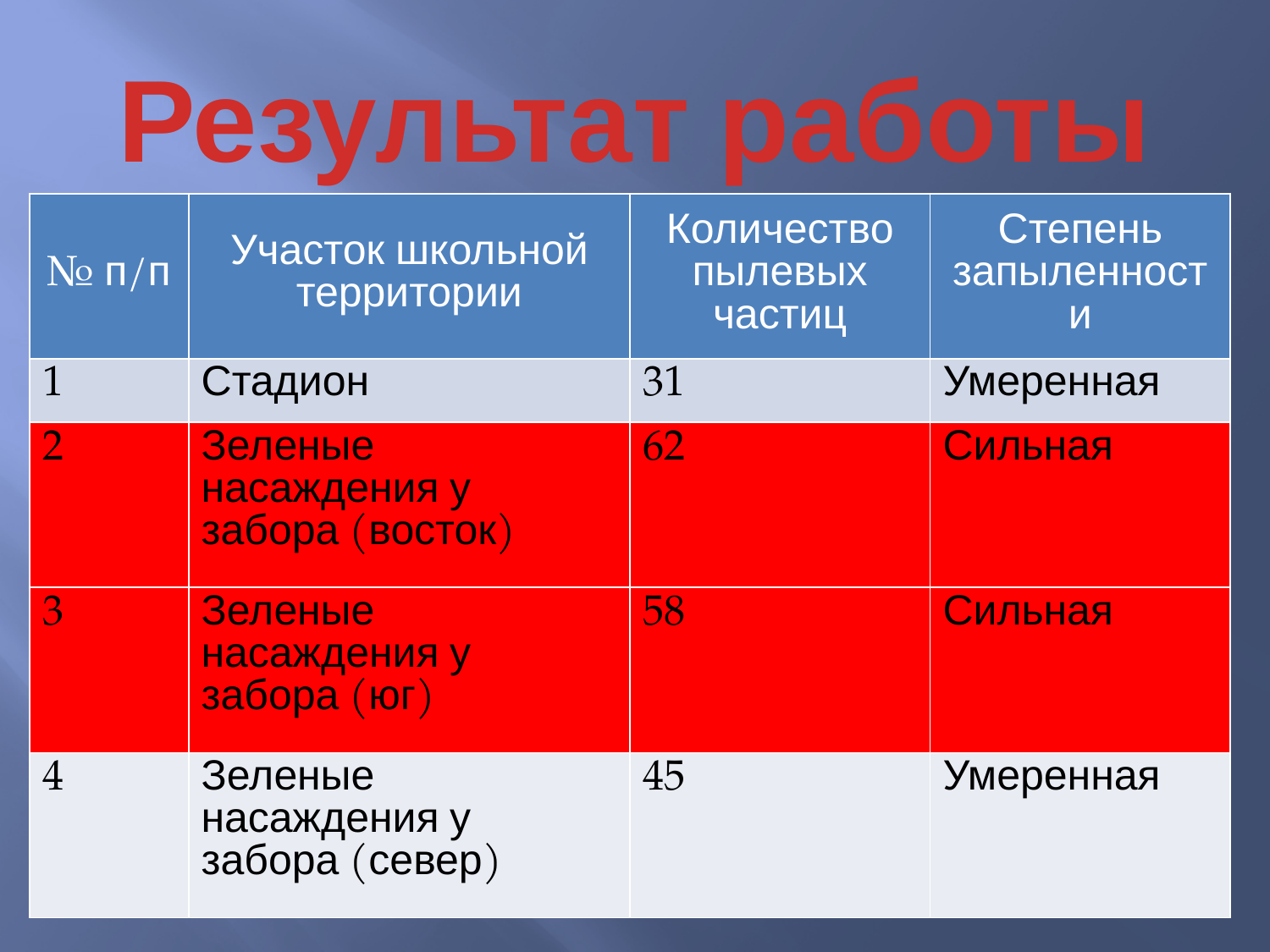

Результат работы
| № п/п | Участок школьной территории | Количество пылевых частиц | Степень запыленности |
| --- | --- | --- | --- |
| 1 | Стадион | 31 | Умеренная |
| 2 | Зеленые насаждения у забора (восток) | 62 | Сильная |
| 3 | Зеленые насаждения у забора (юг) | 58 | Сильная |
| 4 | Зеленые насаждения у забора (север) | 45 | Умеренная |